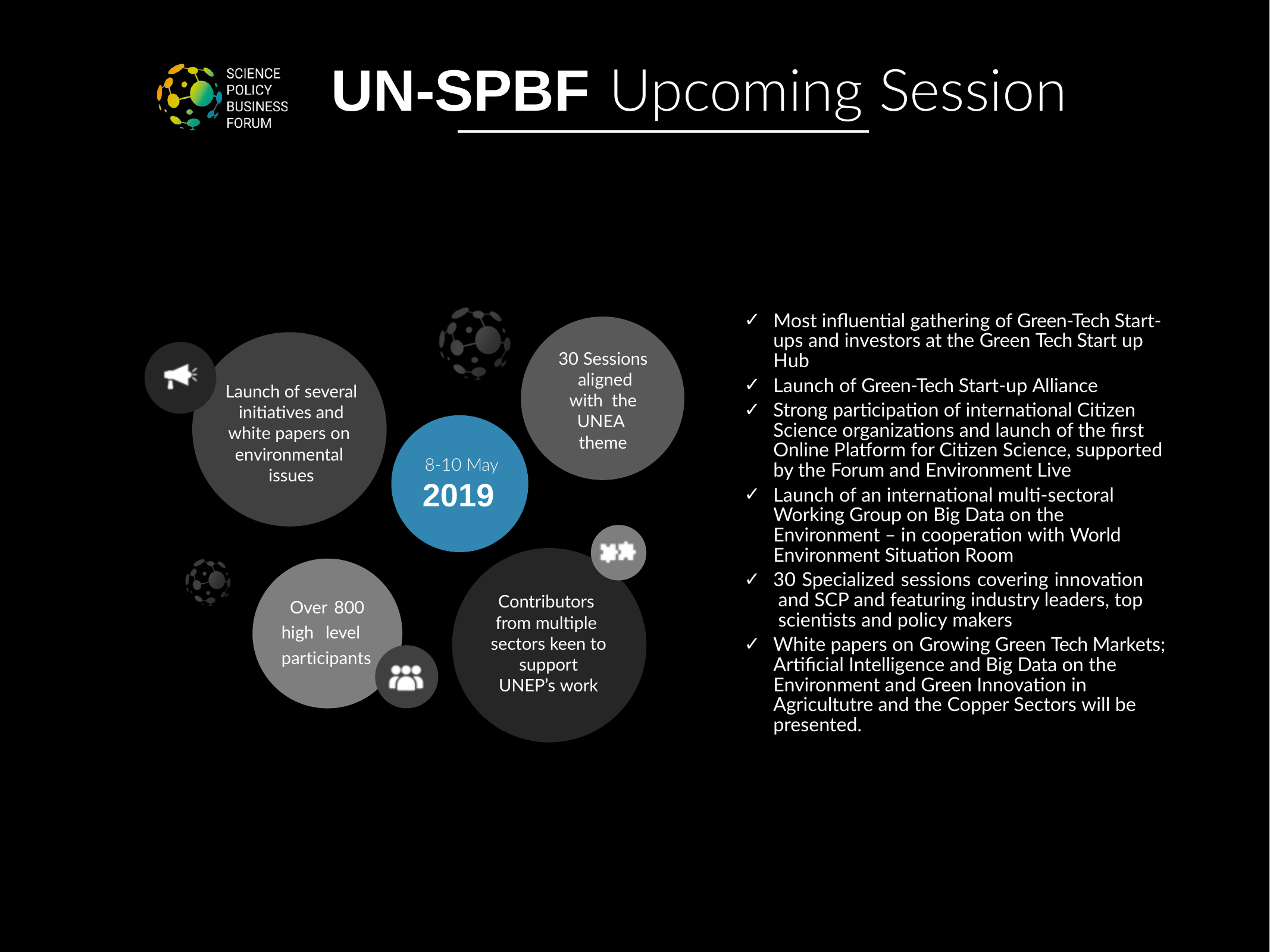

# UN-SPBF	Upcoming Session

Most influential gathering of Green-Tech Start-  ups and investors at the Green Tech Start up  Hub
Launch of Green-Tech Start-up Alliance
Strong participation of international Citizen  Science organizations and launch of the first  Online Platform for Citizen Science, supported  by the Forum and Environment Live
Launch of an international multi-sectoral  Working Group on Big Data on the  Environment – in cooperation with World  Environment Situation Room
30 Specialized sessions covering innovation  and SCP and featuring industry leaders, top  scientists and policy makers
White papers on Growing Green Tech Markets;  Artificial Intelligence and Big Data on the  Environment and Green Innovation in  Agricultutre and the Copper Sectors will be  presented.

30 Sessions  aligned with  the UNEA  theme

Launch of several  initiatives and  white papers on  environmental  issues

8-10 May
2019

Contributors  from multiple  sectors keen to  support  UNEP’s work
Over 800  high level  participants